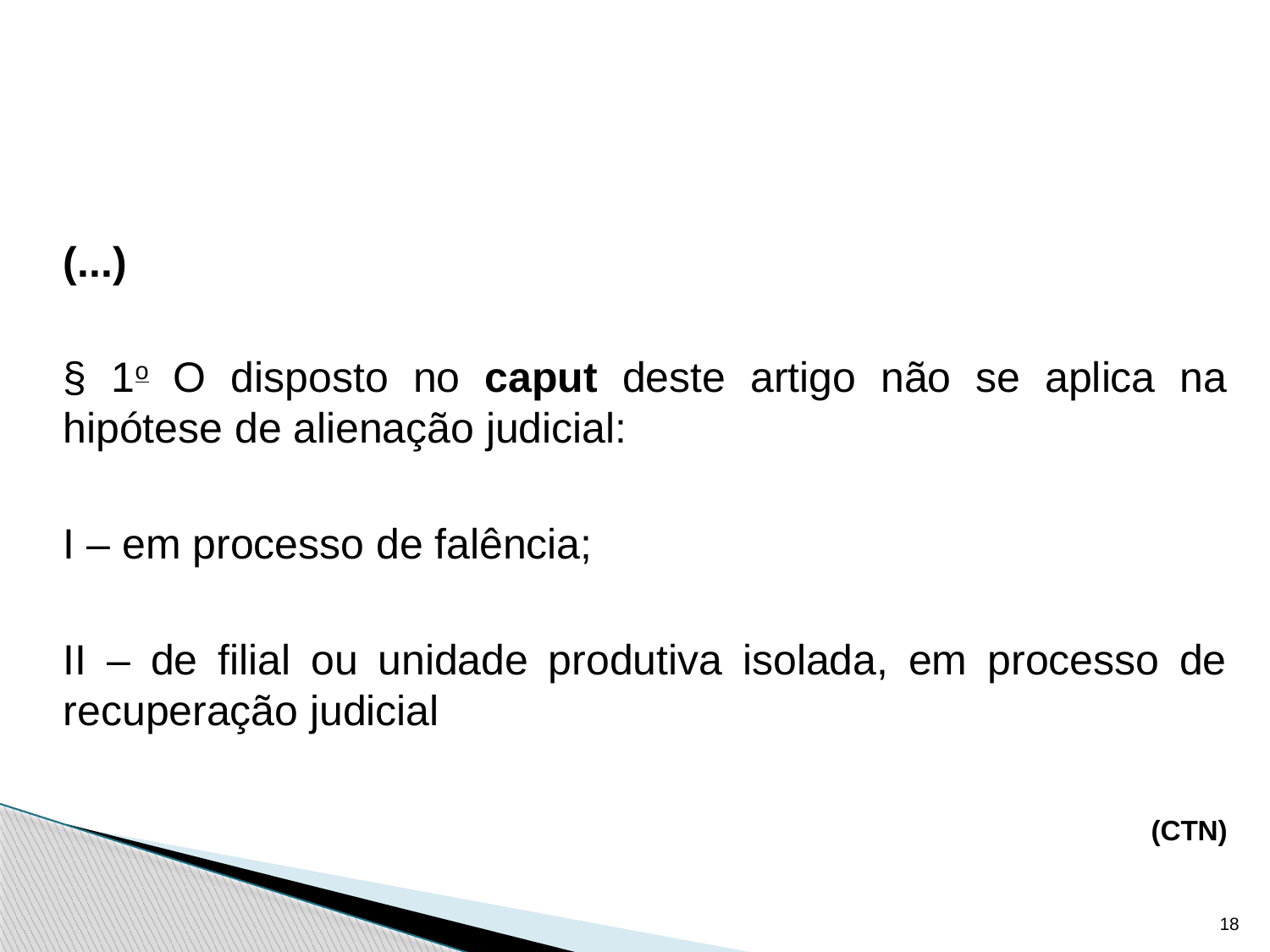

(...)

	§ 1o O disposto no caput deste artigo não se aplica na hipótese de alienação judicial:

	I – em processo de falência;

	II – de filial ou unidade produtiva isolada, em processo de recuperação judicial

	 (CTN)

18